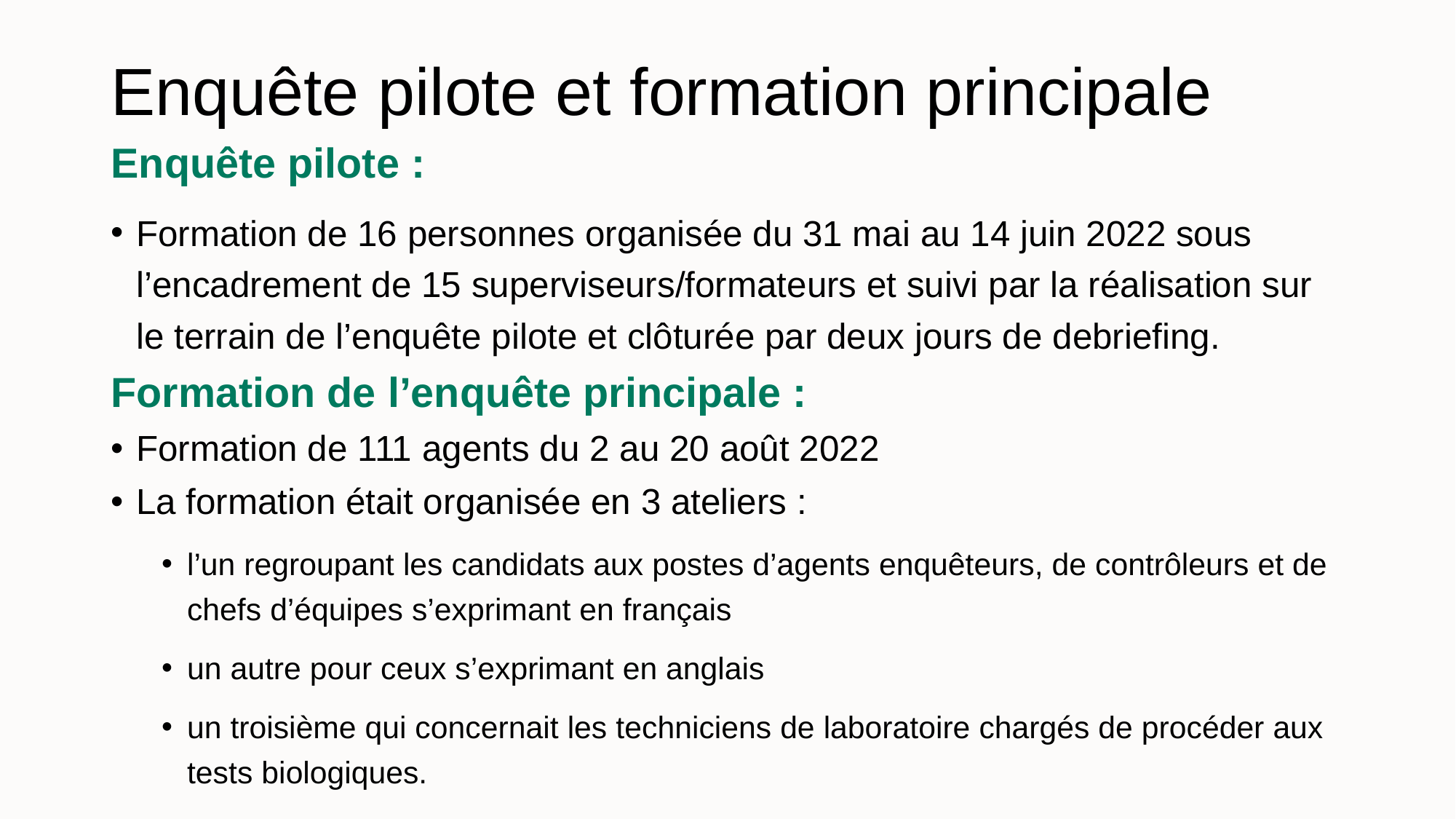

# Enquête pilote et formation principale
Enquête pilote :
Formation de 16 personnes organisée du 31 mai au 14 juin 2022 sous l’encadrement de 15 superviseurs/formateurs et suivi par la réalisation sur le terrain de l’enquête pilote et clôturée par deux jours de debriefing.
Formation de l’enquête principale :
Formation de 111 agents du 2 au 20 août 2022
La formation était organisée en 3 ateliers :
l’un regroupant les candidats aux postes d’agents enquêteurs, de contrôleurs et de chefs d’équipes s’exprimant en français
un autre pour ceux s’exprimant en anglais
un troisième qui concernait les techniciens de laboratoire chargés de procéder aux tests biologiques.